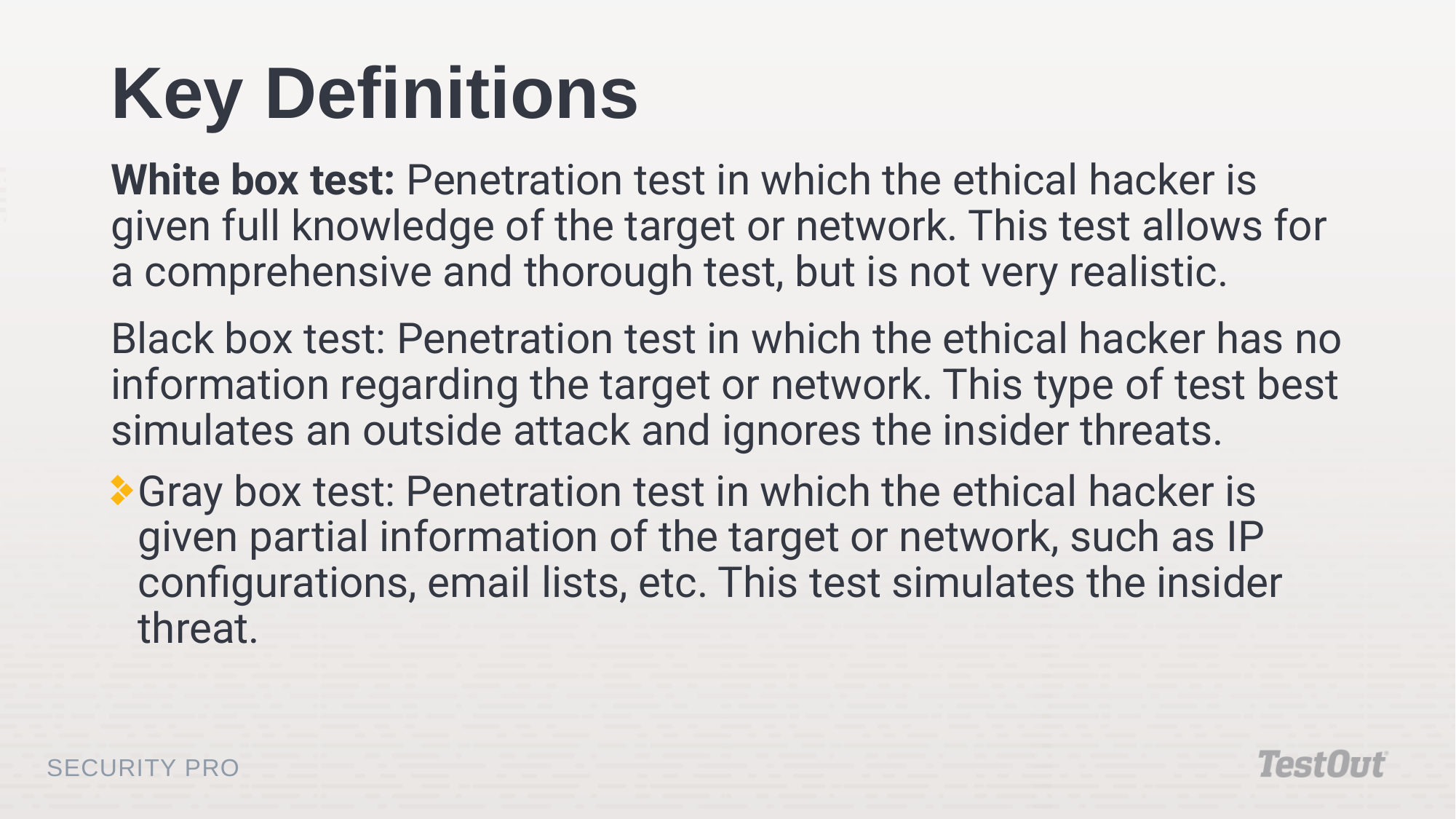

# Key Definitions
White box test: Penetration test in which the ethical hacker is given full knowledge of the target or network. This test allows for a comprehensive and thorough test, but is not very realistic.
Black box test: Penetration test in which the ethical hacker has no information regarding the target or network. This type of test best simulates an outside attack and ignores the insider threats.
Gray box test: Penetration test in which the ethical hacker is given partial information of the target or network, such as IP configurations, email lists, etc. This test simulates the insider threat.
Security Pro